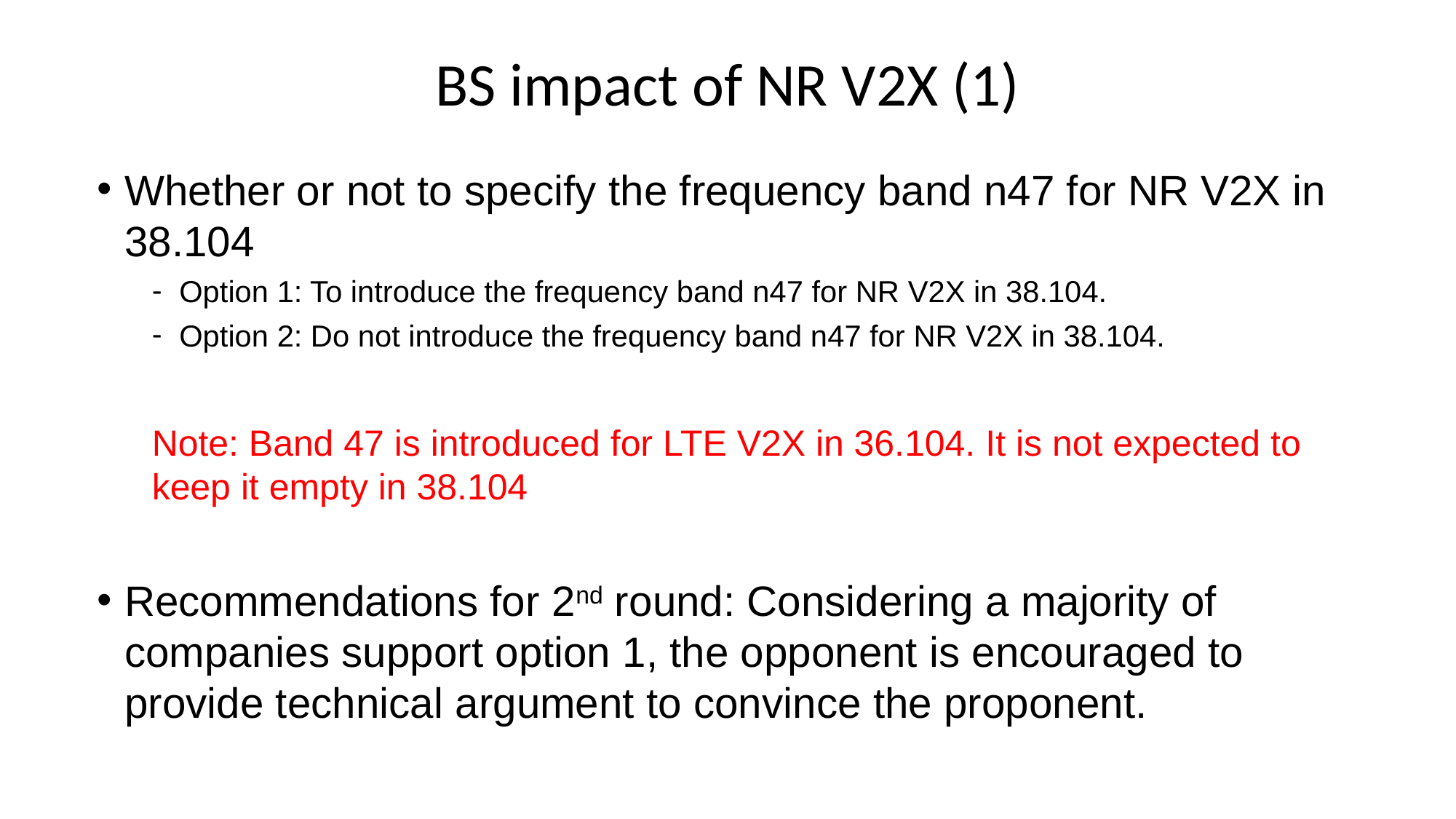

# BS impact of NR V2X (1)
Whether or not to specify the frequency band n47 for NR V2X in 38.104
Option 1: To introduce the frequency band n47 for NR V2X in 38.104.
Option 2: Do not introduce the frequency band n47 for NR V2X in 38.104.

Note: Band 47 is introduced for LTE V2X in 36.104. It is not expected to keep it empty in 38.104

Recommendations for 2nd round: Considering a majority of companies support option 1, the opponent is encouraged to provide technical argument to convince the proponent.